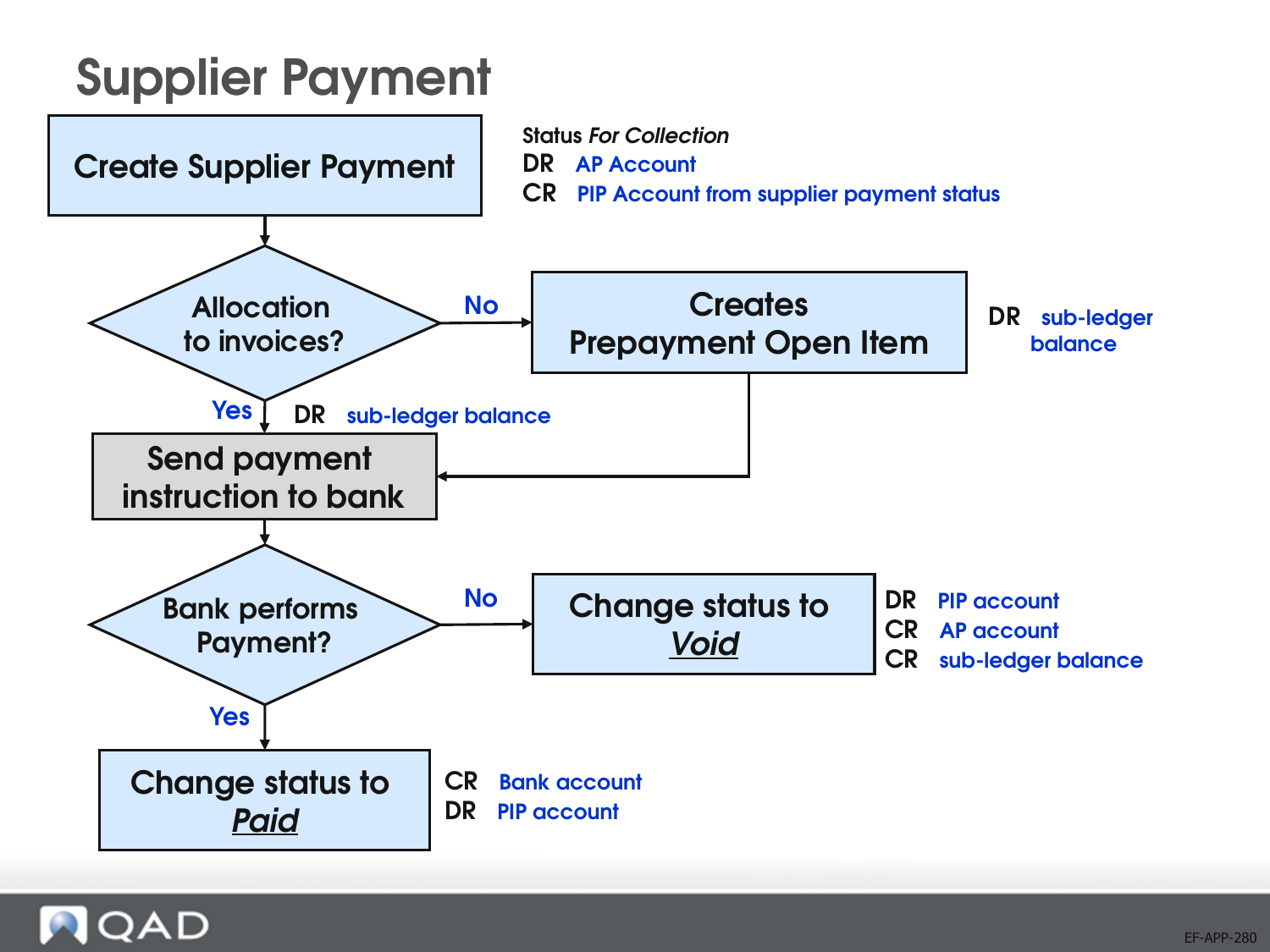

# Supplier Payment
Status For Collection
DR   AP Account
CR   PIP Account from supplier payment status
Create Supplier Payment

Allocation
to invoices?
Creates
Prepayment Open Item
No
DR   sub-ledger
balance
Yes
DR   sub-ledger balance
Send payment
instruction to bank
Bank performs
Payment?
DR   PIP account
CR   AP account
CR   sub-ledger balance
Change status to
Void
No
Yes
CR   Bank account
DR   PIP account
Change status to
Paid
EF-APP-280